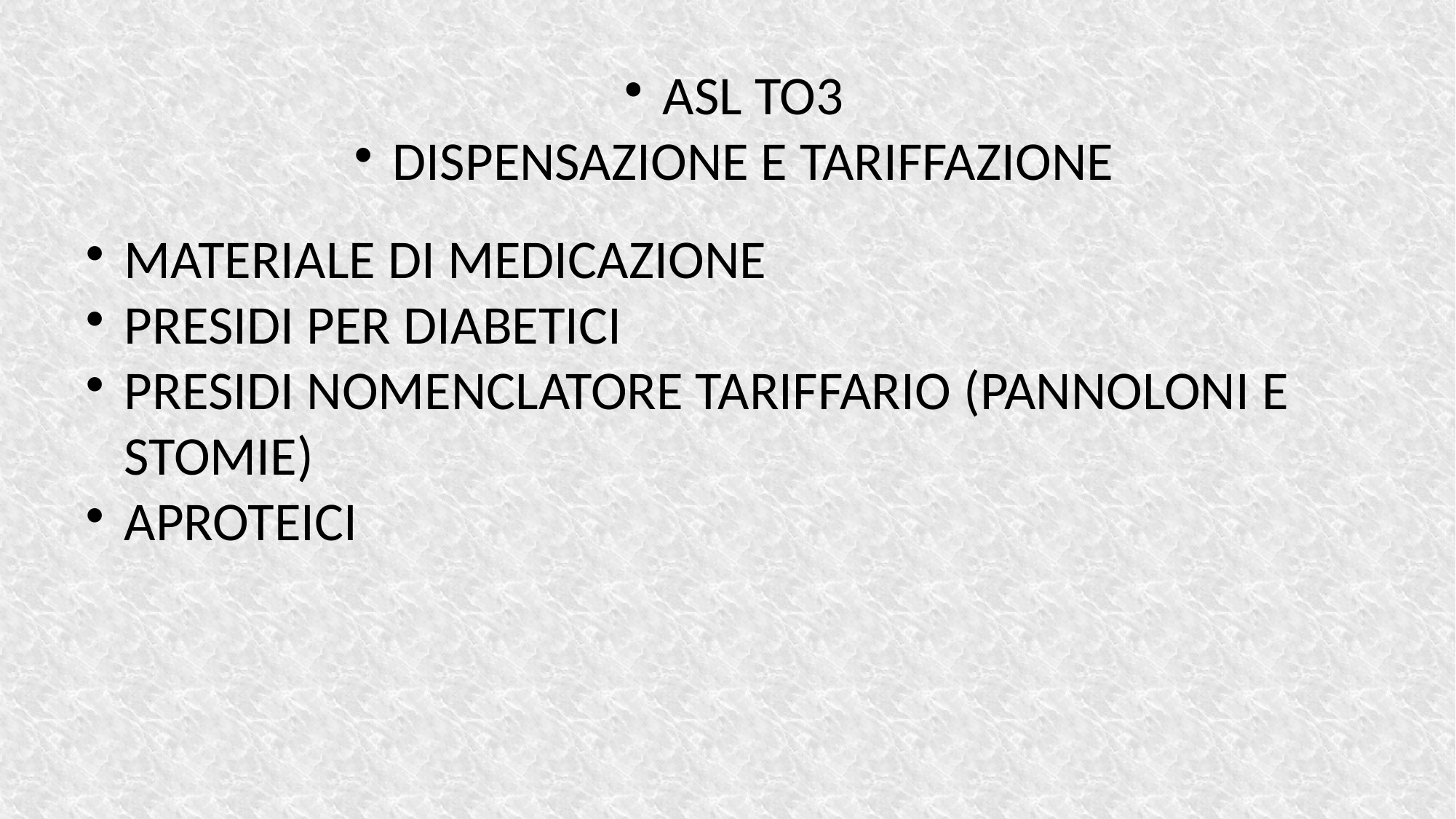

ASL TO3
DISPENSAZIONE E TARIFFAZIONE

MATERIALE DI MEDICAZIONE
PRESIDI PER DIABETICI
PRESIDI NOMENCLATORE TARIFFARIO (PANNOLONI E STOMIE)
APROTEICI